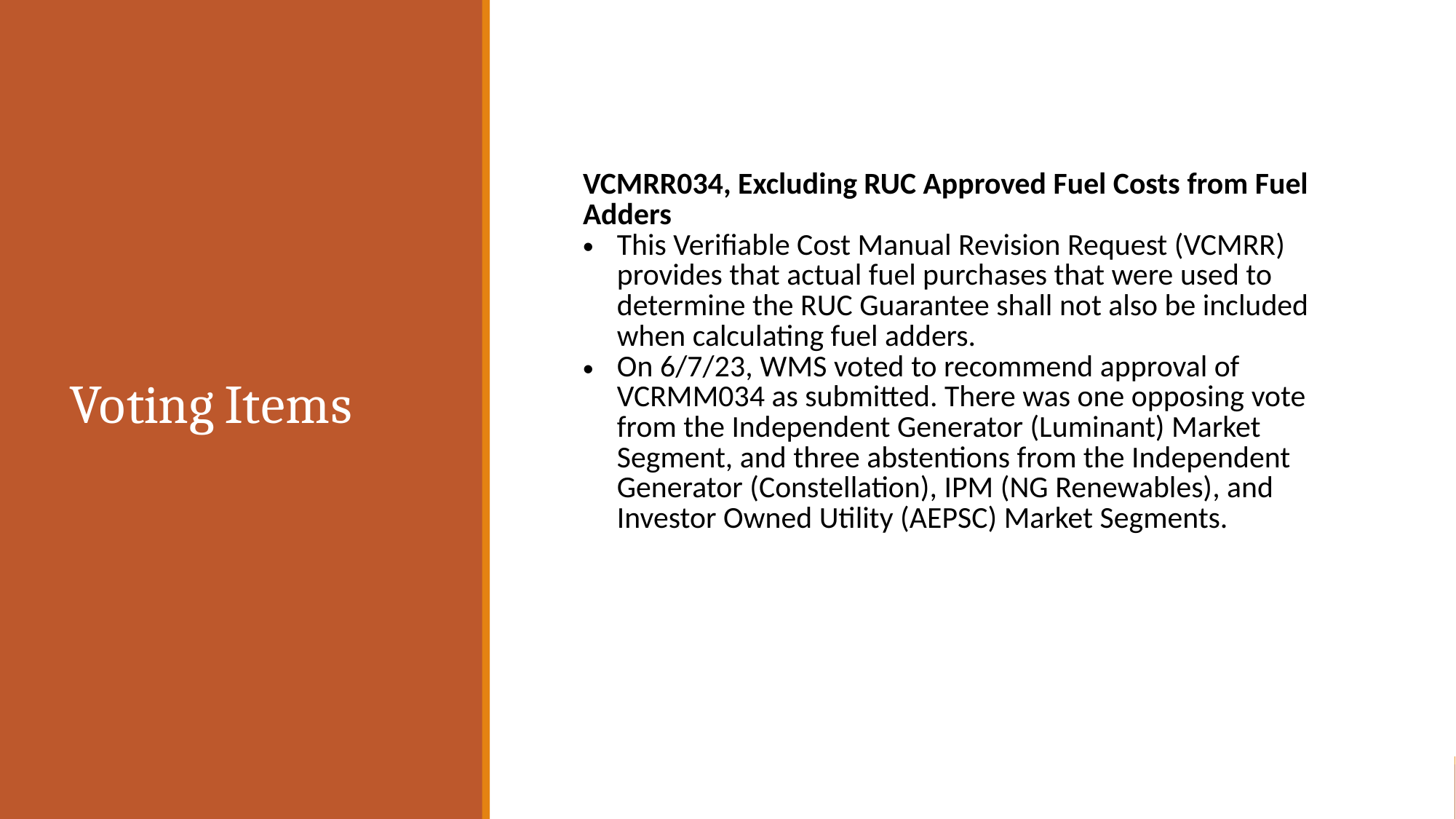

# Voting Items
| VCMRR034, Excluding RUC Approved Fuel Costs from Fuel Adders   This Verifiable Cost Manual Revision Request (VCMRR) provides that actual fuel purchases that were used to determine the RUC Guarantee shall not also be included when calculating fuel adders. On 6/7/23, WMS voted to recommend approval of VCRMM034 as submitted. There was one opposing vote from the Independent Generator (Luminant) Market Segment, and three abstentions from the Independent Generator (Constellation), IPM (NG Renewables), and Investor Owned Utility (AEPSC) Market Segments. |
| --- |